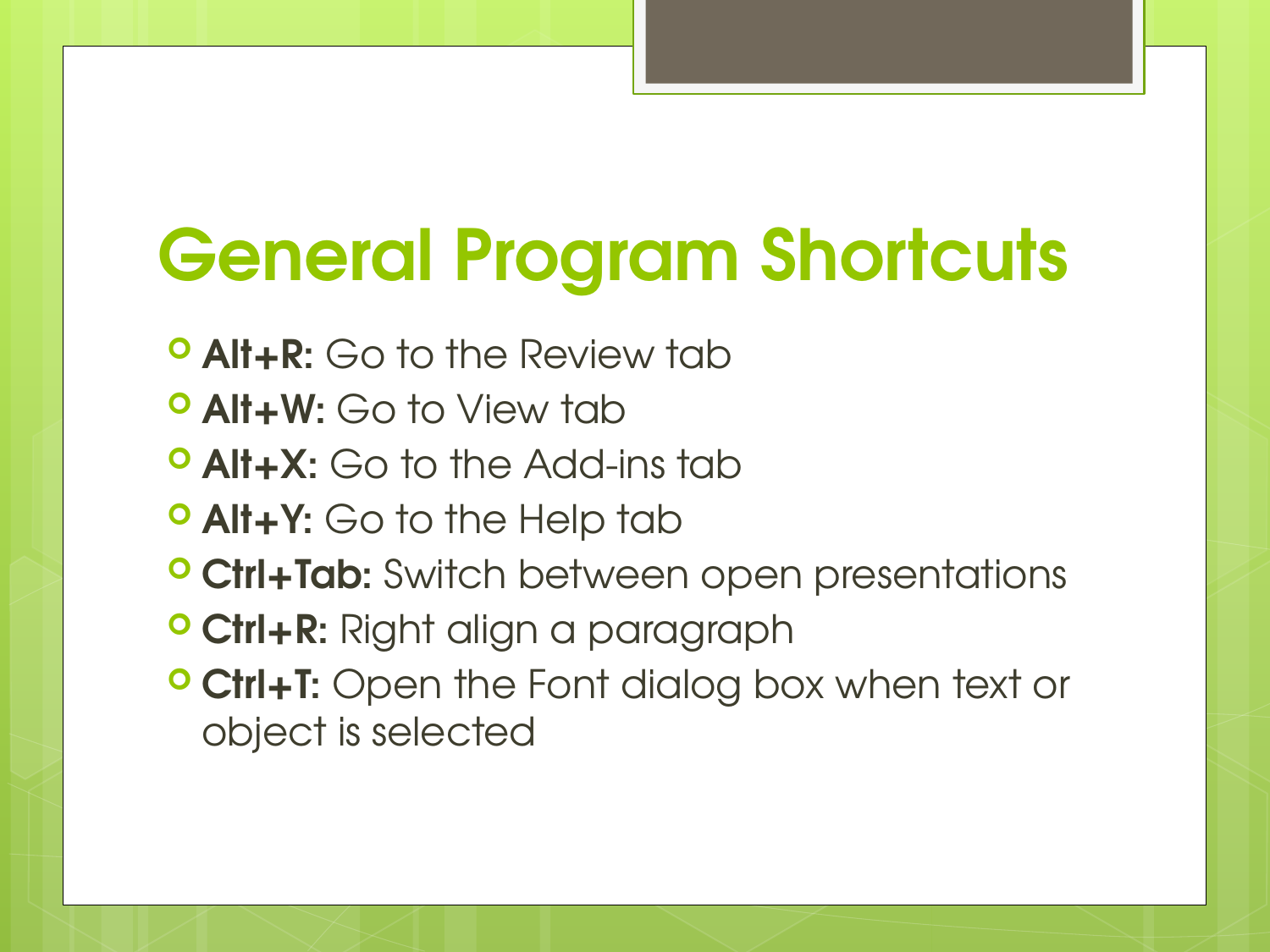

# General Program Shortcuts
Alt+R: Go to the Review tab
Alt+W: Go to View tab
Alt+X: Go to the Add-ins tab
Alt+Y: Go to the Help tab
Ctrl+Tab: Switch between open presentations
Ctrl+R: Right align a paragraph
Ctrl+T: Open the Font dialog box when text or object is selected